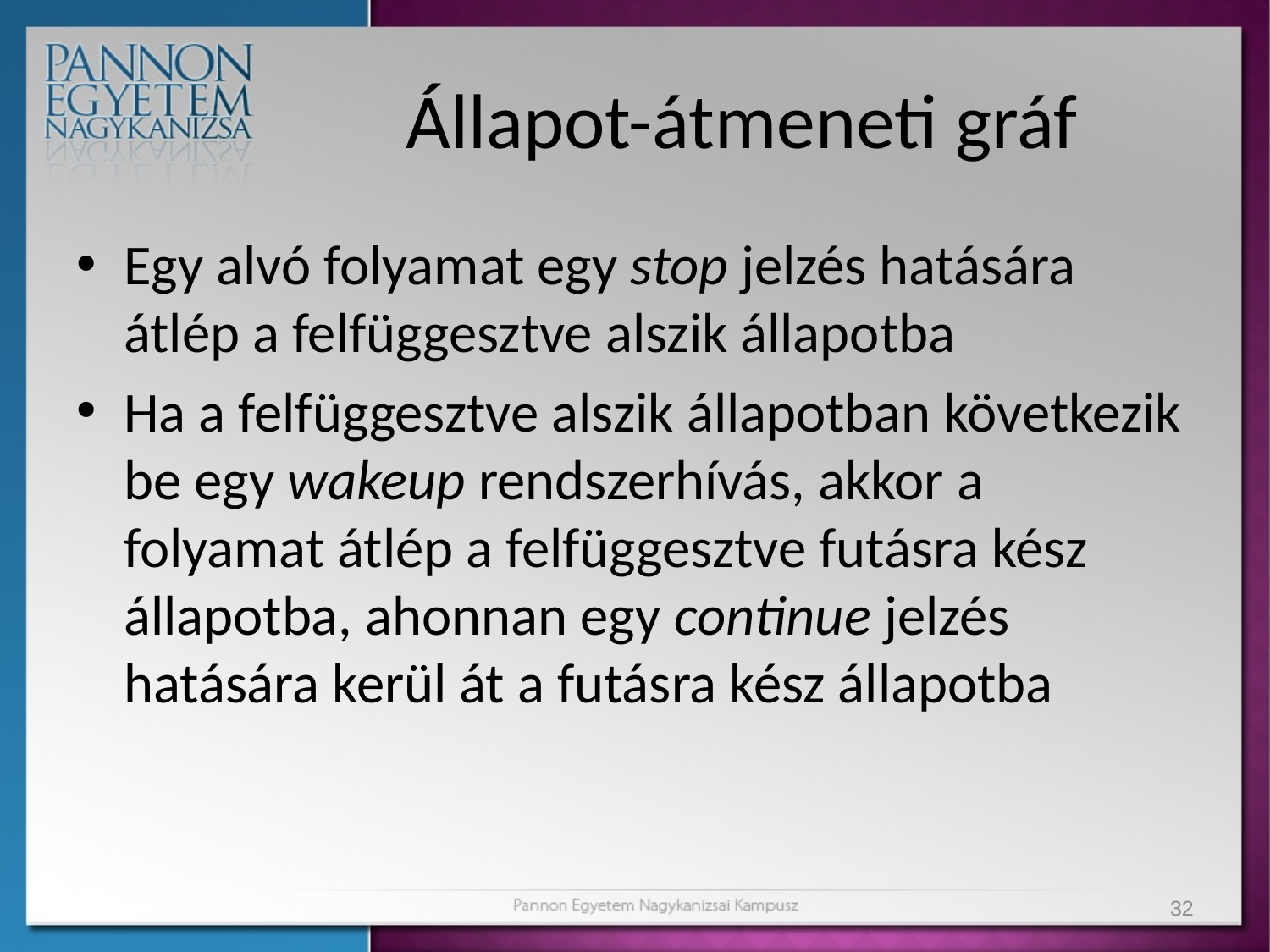

# Állapot-átmeneti gráf
Egy alvó folyamat egy stop jelzés hatására átlép a felfüggesztve alszik állapotba
Ha a felfüggesztve alszik állapotban következik be egy wakeup rendszerhívás, akkor a folyamat átlép a felfüggesztve futásra kész állapotba, ahonnan egy continue jelzés hatására kerül át a futásra kész állapotba
32